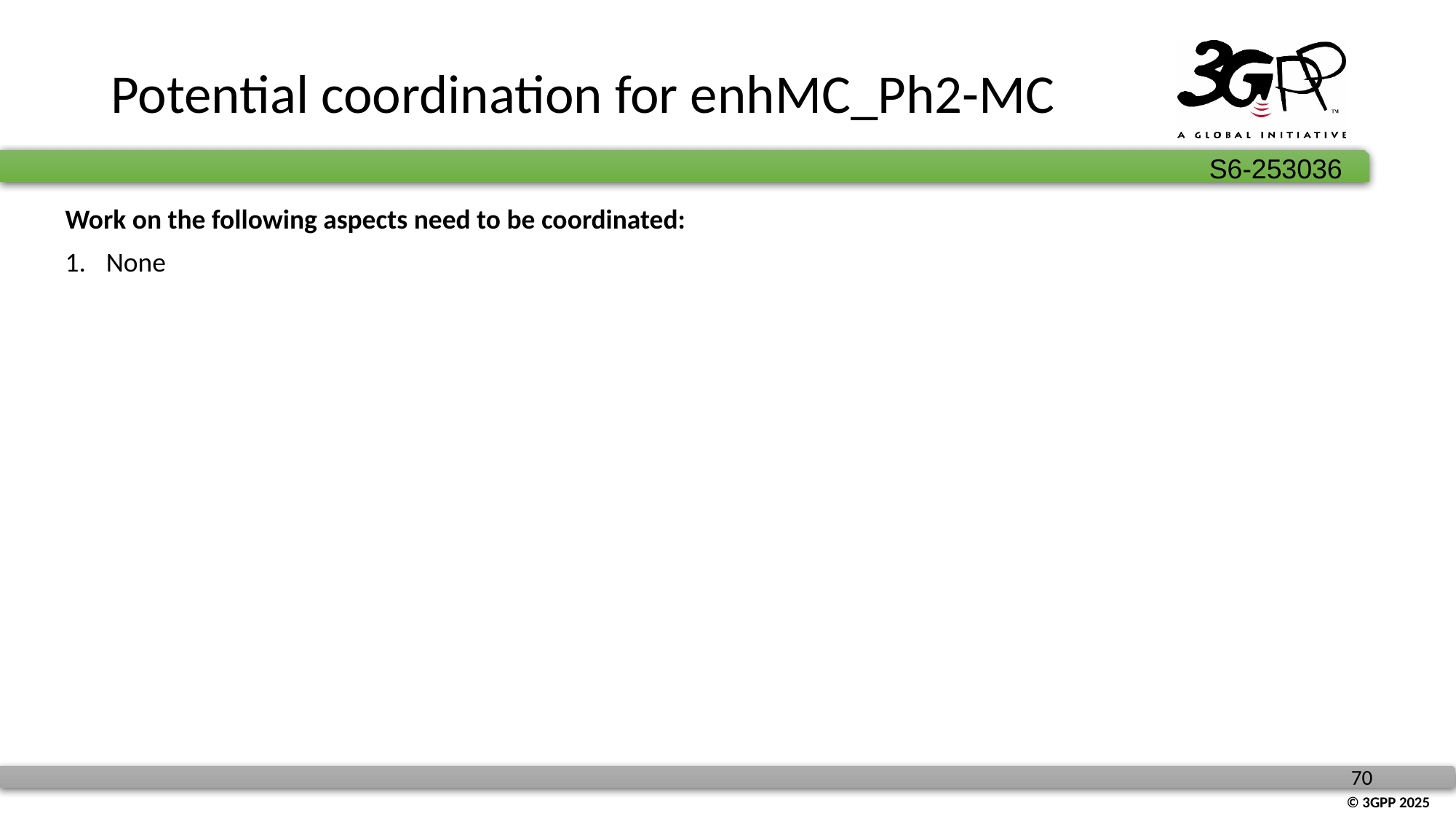

# Potential coordination for enhMC_Ph2-MC
Work on the following aspects need to be coordinated:
None